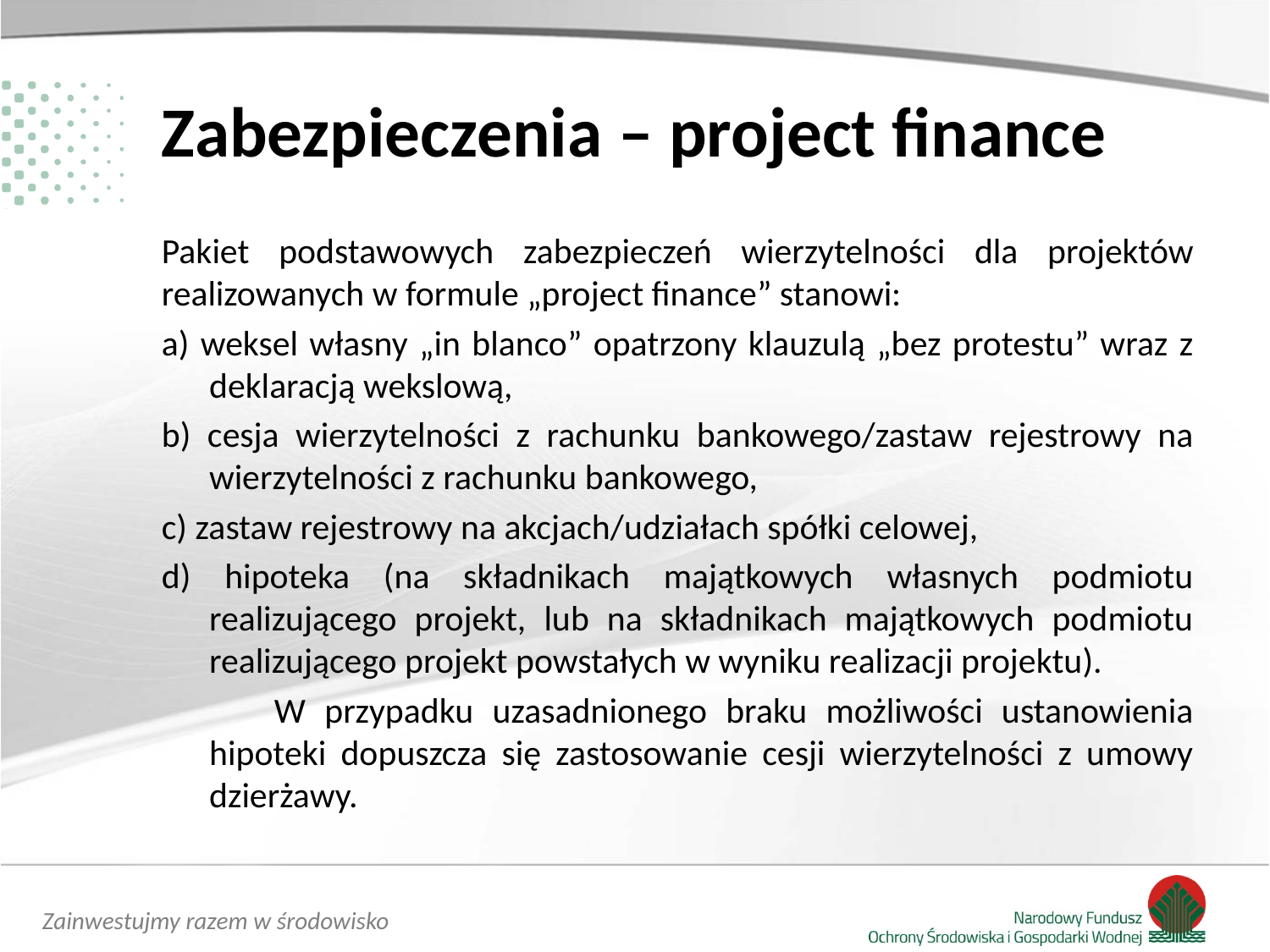

# Zabezpieczenia – project finance
Pakiet podstawowych zabezpieczeń wierzytelności dla projektów realizowanych w formule „project finance” stanowi:
a) weksel własny „in blanco” opatrzony klauzulą „bez protestu” wraz z deklaracją wekslową,
b) cesja wierzytelności z rachunku bankowego/zastaw rejestrowy na wierzytelności z rachunku bankowego,
c) zastaw rejestrowy na akcjach/udziałach spółki celowej,
d) hipoteka (na składnikach majątkowych własnych podmiotu realizującego projekt, lub na składnikach majątkowych podmiotu realizującego projekt powstałych w wyniku realizacji projektu).
      W przypadku uzasadnionego braku możliwości ustanowienia hipoteki dopuszcza się zastosowanie cesji wierzytelności z umowy dzierżawy.